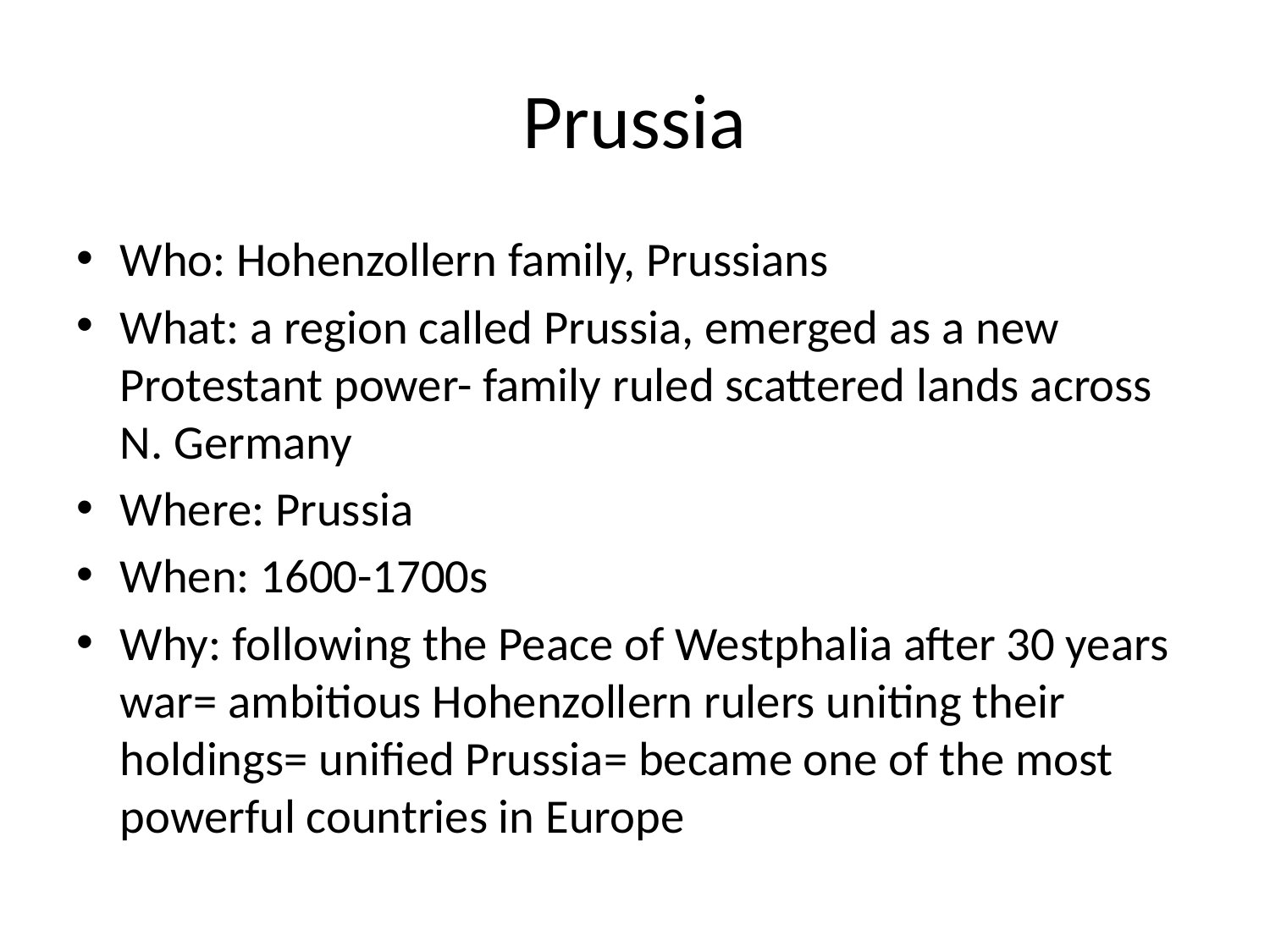

# Prussia
Who: Hohenzollern family, Prussians
What: a region called Prussia, emerged as a new Protestant power- family ruled scattered lands across N. Germany
Where: Prussia
When: 1600-1700s
Why: following the Peace of Westphalia after 30 years war= ambitious Hohenzollern rulers uniting their holdings= unified Prussia= became one of the most powerful countries in Europe